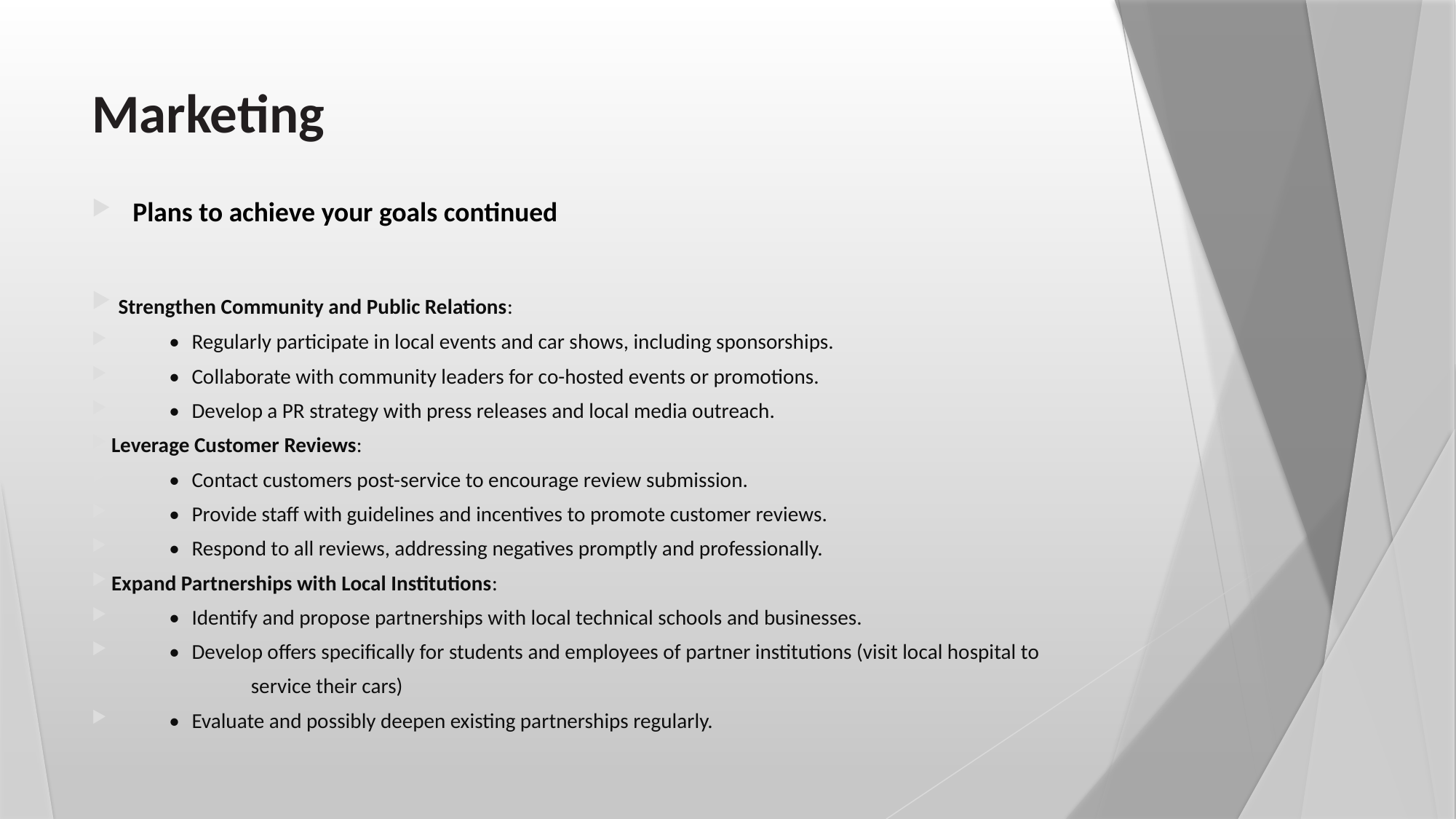

# Marketing

Plans to achieve your goals continued

 	Strengthen Community and Public Relations:
	•	Regularly participate in local events and car shows, including sponsorships.
	•	Collaborate with community leaders for co-hosted events or promotions.
	•	Develop a PR strategy with press releases and local media outreach.
	Leverage Customer Reviews:
	•	Contact customers post-service to encourage review submission.
	•	Provide staff with guidelines and incentives to promote customer reviews.
	•	Respond to all reviews, addressing negatives promptly and professionally.
	Expand Partnerships with Local Institutions:
	•	Identify and propose partnerships with local technical schools and businesses.
	•	Develop offers specifically for students and employees of partner institutions (visit local hospital to 			service their cars)
	•	Evaluate and possibly deepen existing partnerships regularly.